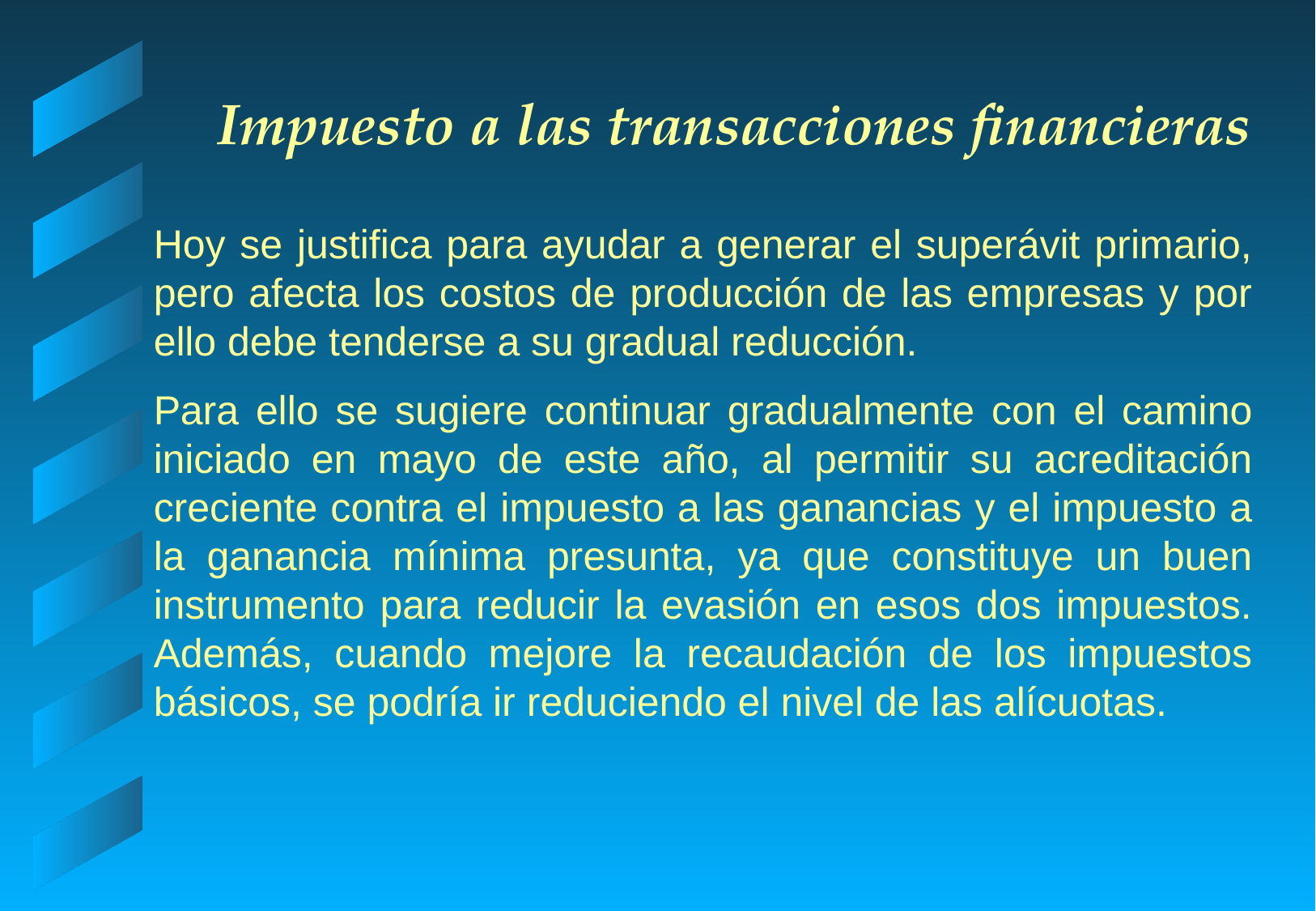

# Impuesto a las transacciones financieras
Hoy se justifica para ayudar a generar el superávit primario, pero afecta los costos de producción de las empresas y por ello debe tenderse a su gradual reducción.
Para ello se sugiere continuar gradualmente con el camino iniciado en mayo de este año, al permitir su acreditación creciente contra el impuesto a las ganancias y el impuesto a la ganancia mínima presunta, ya que constituye un buen instrumento para reducir la evasión en esos dos impuestos. Además, cuando mejore la recaudación de los impuestos básicos, se podría ir reduciendo el nivel de las alícuotas.